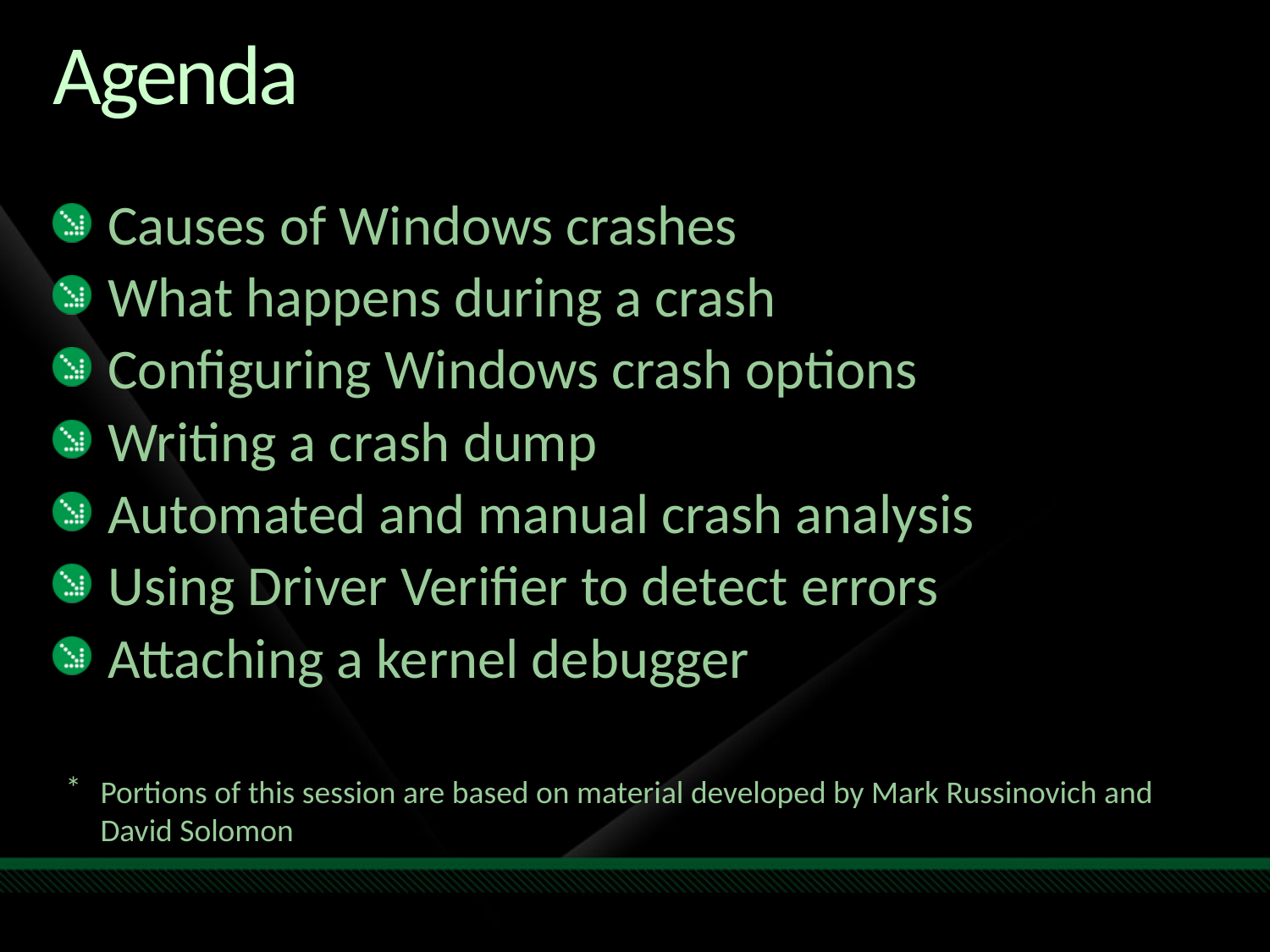

# Agenda
Causes of Windows crashes
What happens during a crash
Configuring Windows crash options
Writing a crash dump
Automated and manual crash analysis
Using Driver Verifier to detect errors
Attaching a kernel debugger
Portions of this session are based on material developed by Mark Russinovich and
David Solomon